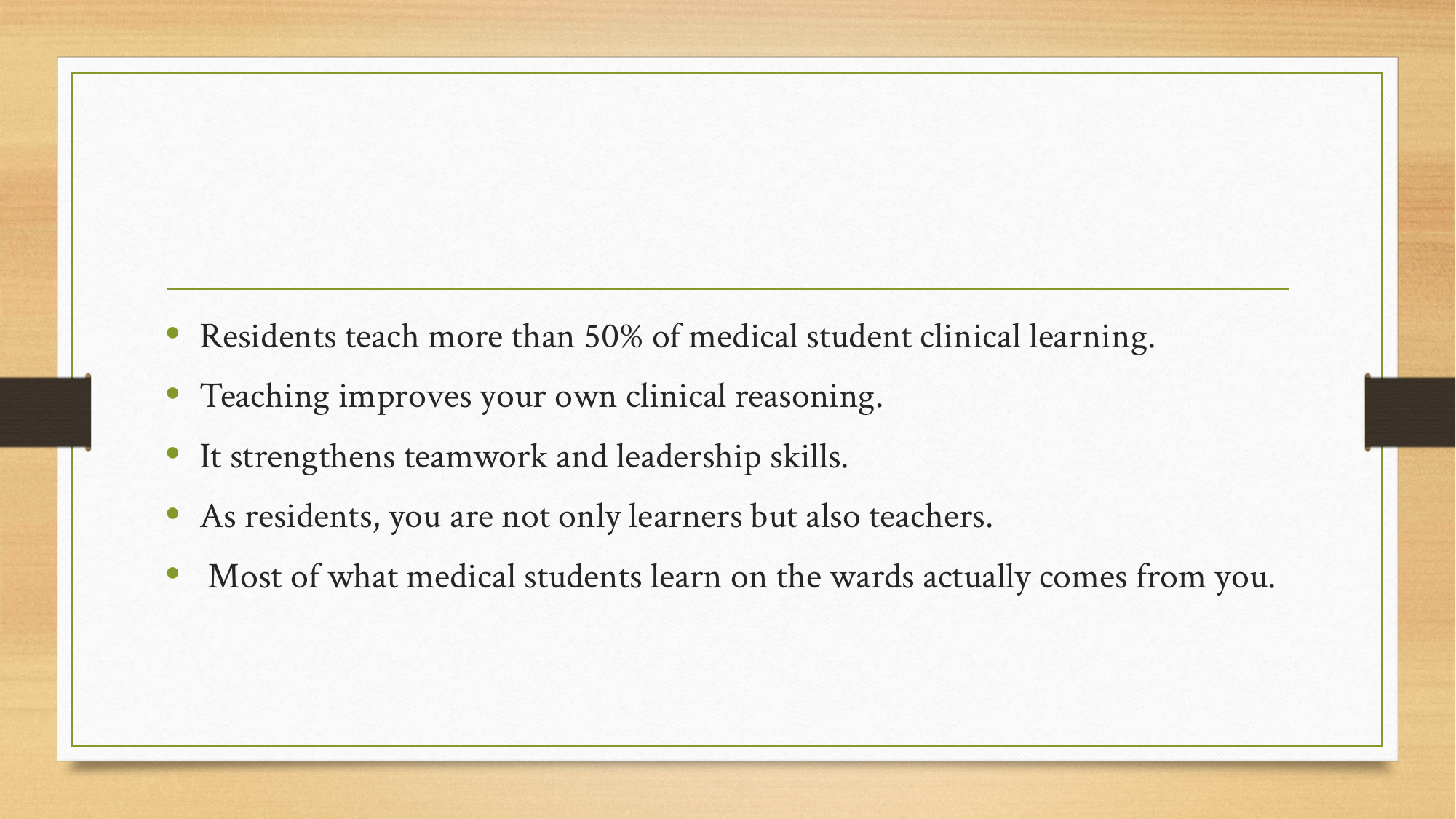

#
Residents teach more than 50% of medical student clinical learning.
Teaching improves your own clinical reasoning.
It strengthens teamwork and leadership skills.
As residents, you are not only learners but also teachers.
 Most of what medical students learn on the wards actually comes from you.